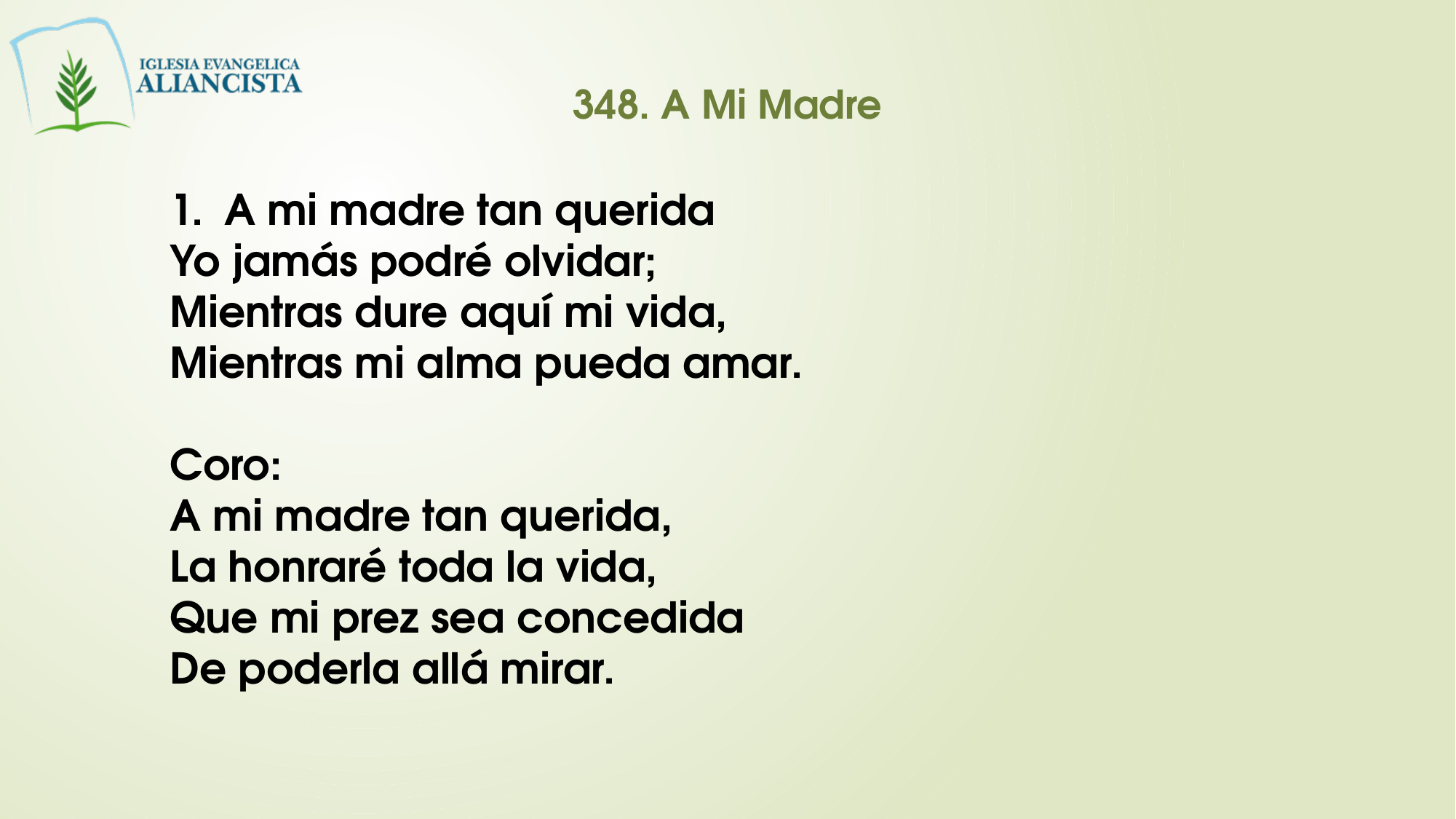

348. A Mi Madre
A mi madre tan querida
Yo jamás podré olvidar;
Mientras dure aquí mi vida,
Mientras mi alma pueda amar.

Coro:
A mi madre tan querida,
La honraré toda la vida,
Que mi prez sea concedida
De poderla allá mirar.